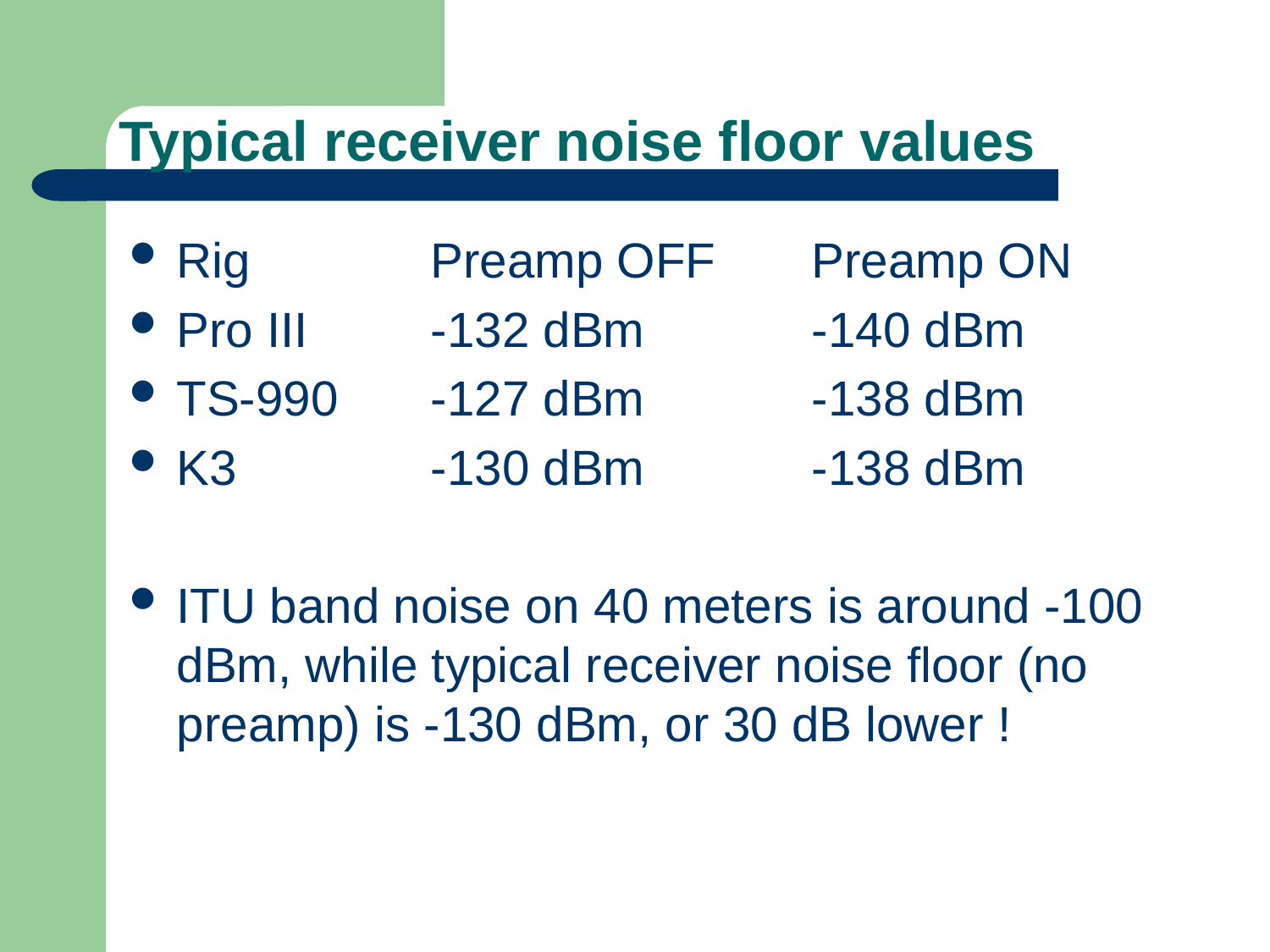

# Typical receiver noise floor values
Rig		Preamp OFF	Preamp ON
Pro III	-132 dBm		-140 dBm
TS-990	-127 dBm		-138 dBm
K3		-130 dBm		-138 dBm

ITU band noise on 40 meters is around -100 dBm, while typical receiver noise floor (no preamp) is -130 dBm, or 30 dB lower !